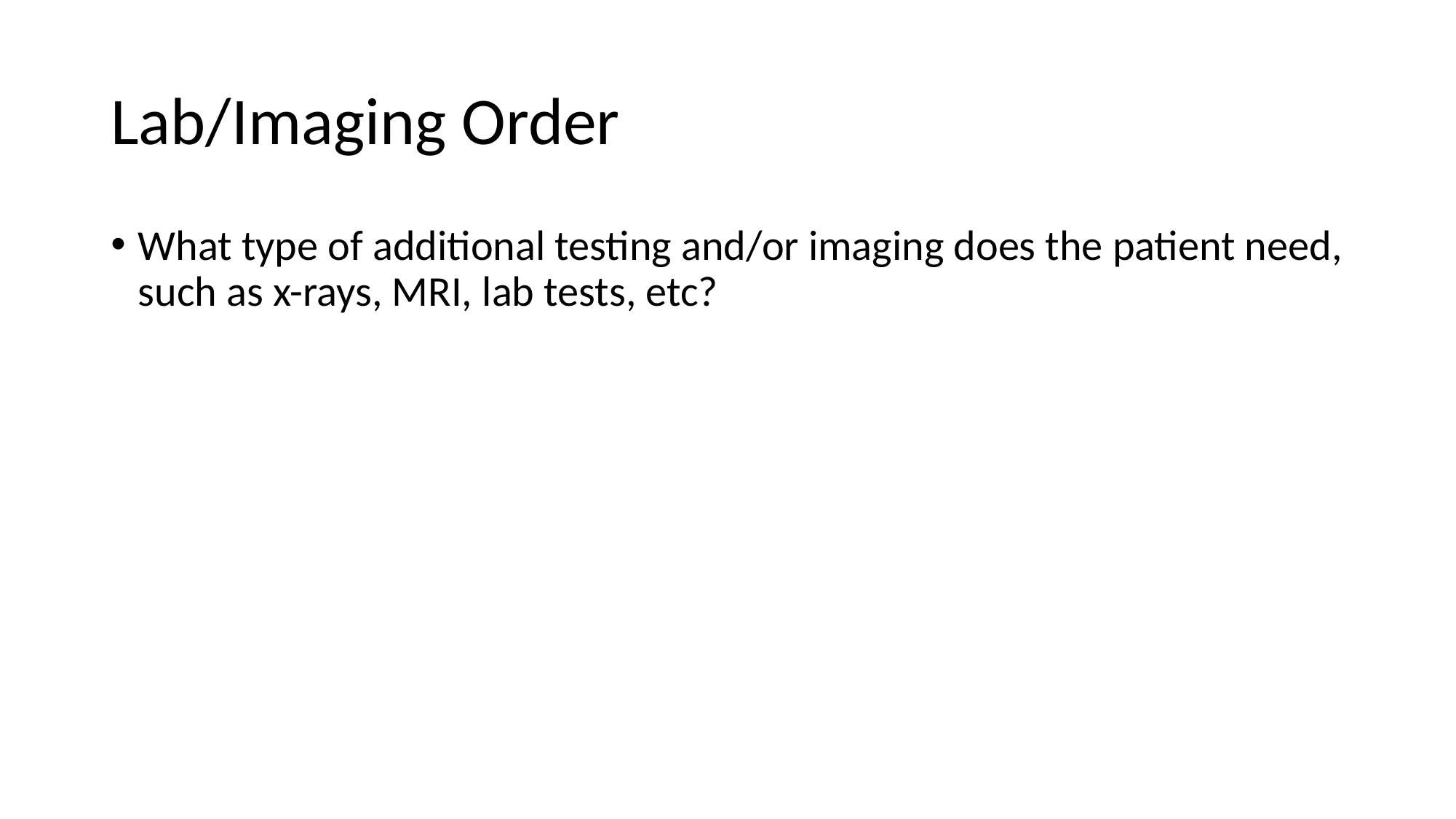

# Lab/Imaging Order
What type of additional testing and/or imaging does the patient need, such as x-rays, MRI, lab tests, etc?